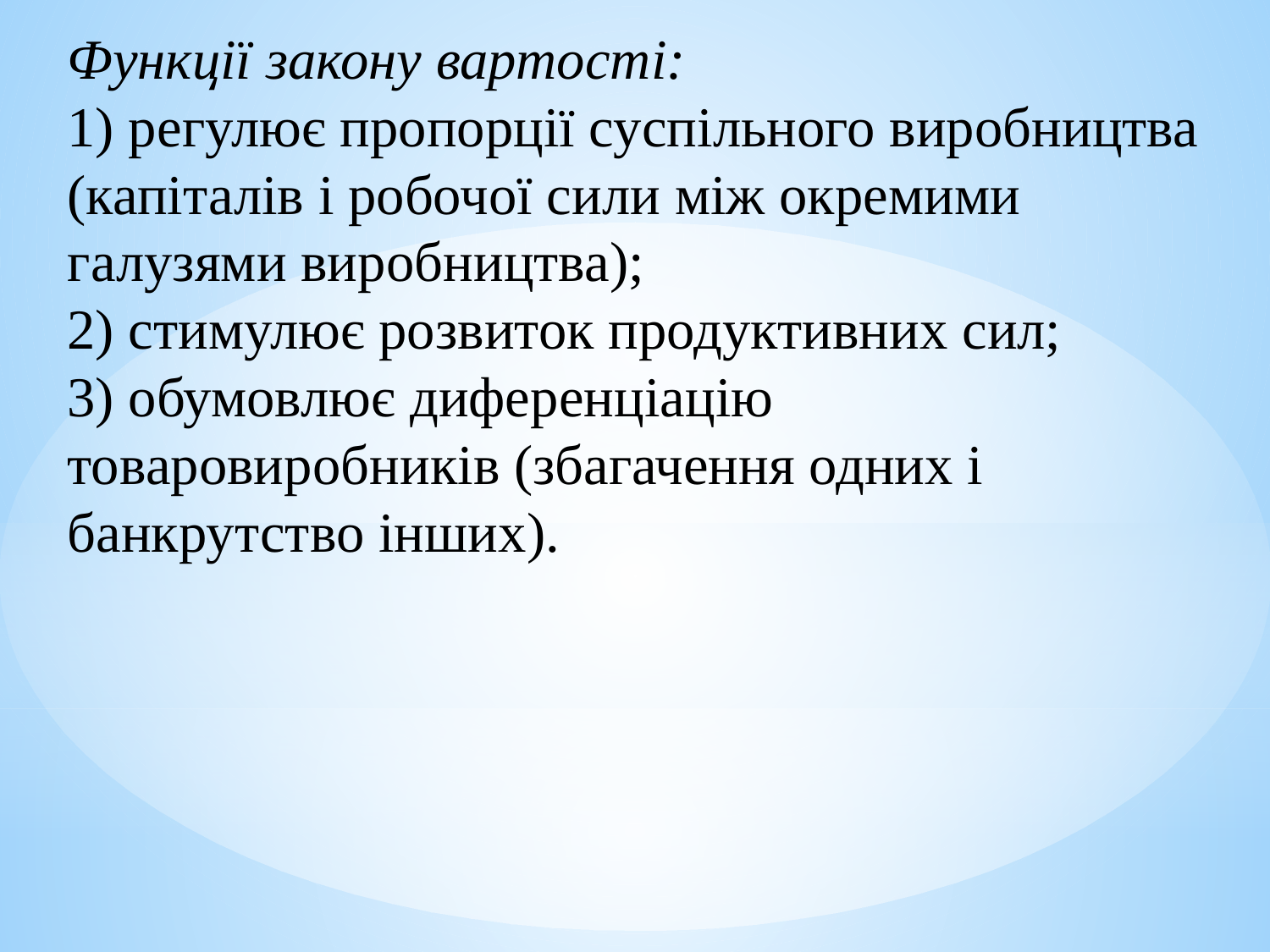

Функції закону вартості:
1) регулює пропорції суспільного виробництва (капіталів і робочої сили між окремими галузями виробництва);
2) стимулює розвиток продуктивних сил;
3) обумовлює диференціацію товаровиробників (збагачення одних і банкрутство інших).